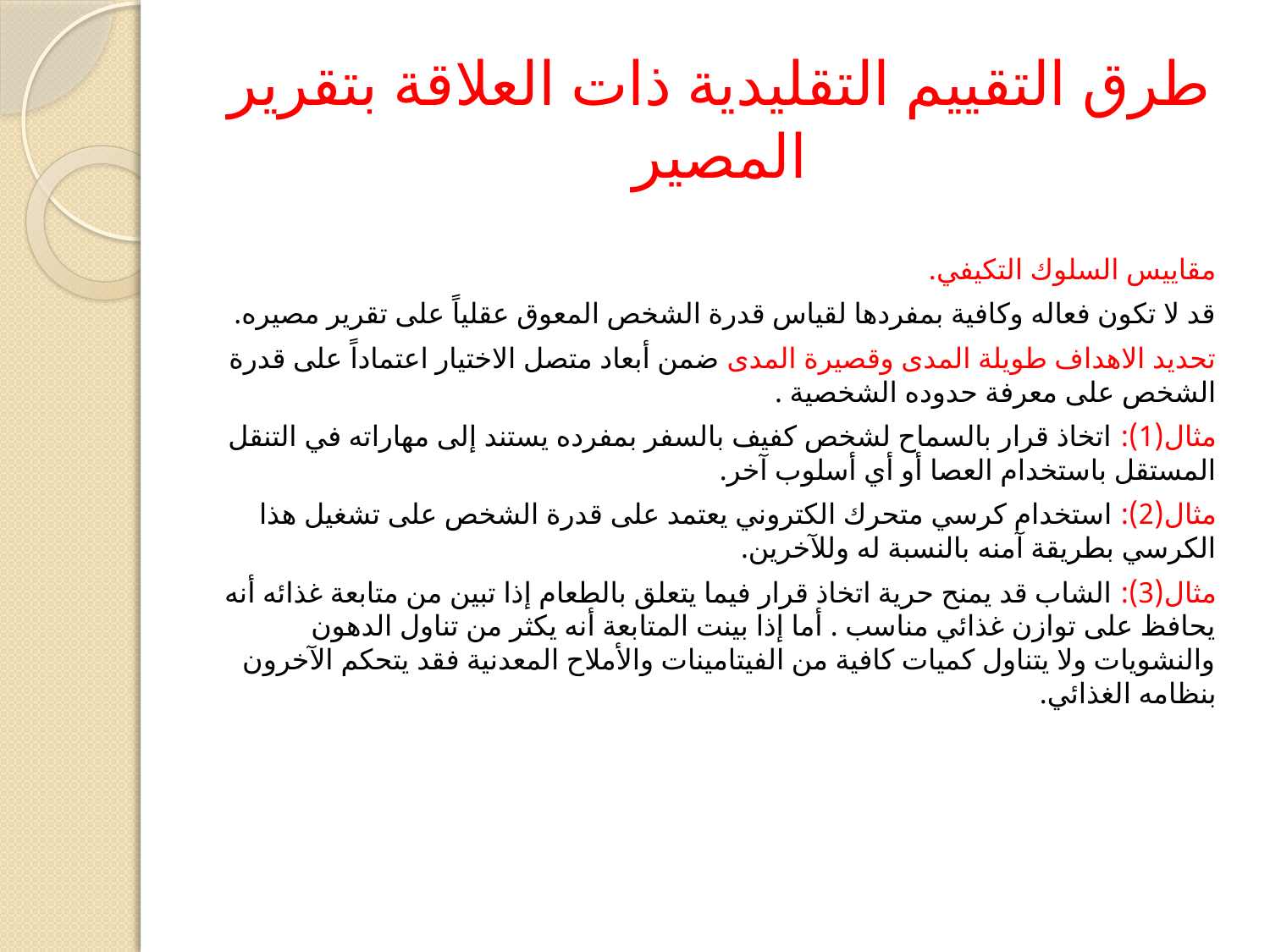

# طرق التقييم التقليدية ذات العلاقة بتقرير المصير

مقاييس السلوك التكيفي.
قد لا تكون فعاله وكافية بمفردها لقياس قدرة الشخص المعوق عقلياً على تقرير مصيره.
تحديد الاهداف طويلة المدى وقصيرة المدى ضمن أبعاد متصل الاختيار اعتماداً على قدرة الشخص على معرفة حدوده الشخصية .
مثال(1): اتخاذ قرار بالسماح لشخص كفيف بالسفر بمفرده يستند إلى مهاراته في التنقل المستقل باستخدام العصا أو أي أسلوب آخر.
مثال(2): استخدام كرسي متحرك الكتروني يعتمد على قدرة الشخص على تشغيل هذا الكرسي بطريقة آمنه بالنسبة له وللآخرين.
مثال(3): الشاب قد يمنح حرية اتخاذ قرار فيما يتعلق بالطعام إذا تبين من متابعة غذائه أنه يحافظ على توازن غذائي مناسب . أما إذا بينت المتابعة أنه يكثر من تناول الدهون والنشويات ولا يتناول كميات كافية من الفيتامينات والأملاح المعدنية فقد يتحكم الآخرون بنظامه الغذائي.